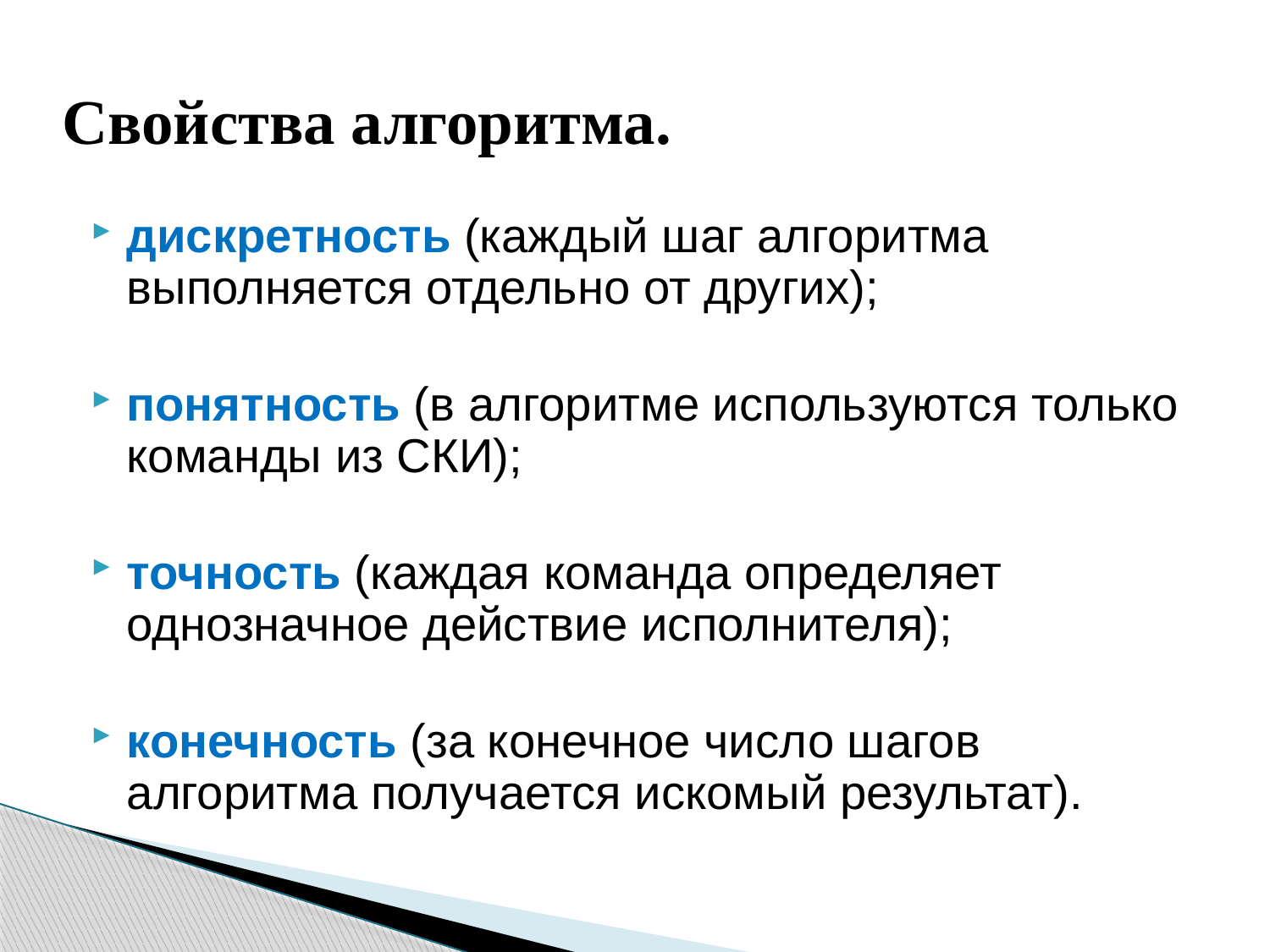

# Свойства алгоритма.
дискретность (каждый шаг алгоритма выполняется отдельно от других);

понятность (в алгоритме используются только команды из СКИ);

точность (каждая команда определяет однозначное действие исполнителя);

конечность (за конечное число шагов алгоритма получается искомый результат).